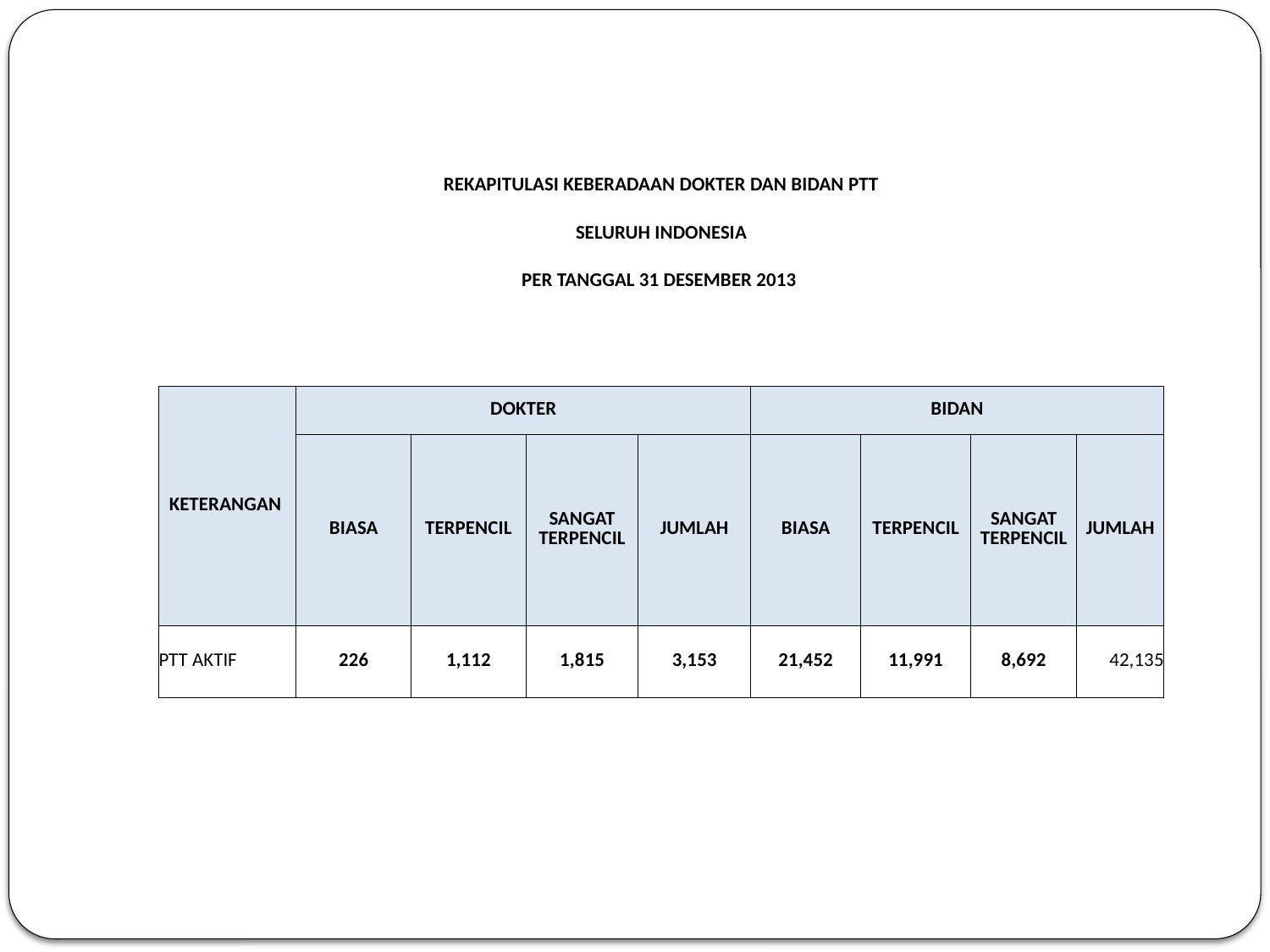

| REKAPITULASI KEBERADAAN DOKTER DAN BIDAN PTT |  |  |  |  |  |  |  |  |
| --- | --- | --- | --- | --- | --- | --- | --- | --- |
| SELURUH INDONESIA |  |  |  |  |  |  |  |  |
| PER TANGGAL 31 DESEMBER 2013 |  |  |  |  |  |  |  |  |
|  |  |  |  |  |  |  |  |  |
|  |  |  |  |  |  |  |  |  |
| KETERANGAN | DOKTER |  |  |  | BIDAN |  |  |  |
|  | BIASA | TERPENCIL | SANGAT TERPENCIL | JUMLAH | BIASA | TERPENCIL | SANGAT TERPENCIL | JUMLAH |
| PTT AKTIF | 226 | 1,112 | 1,815 | 3,153 | 21,452 | 11,991 | 8,692 | 42,135 |